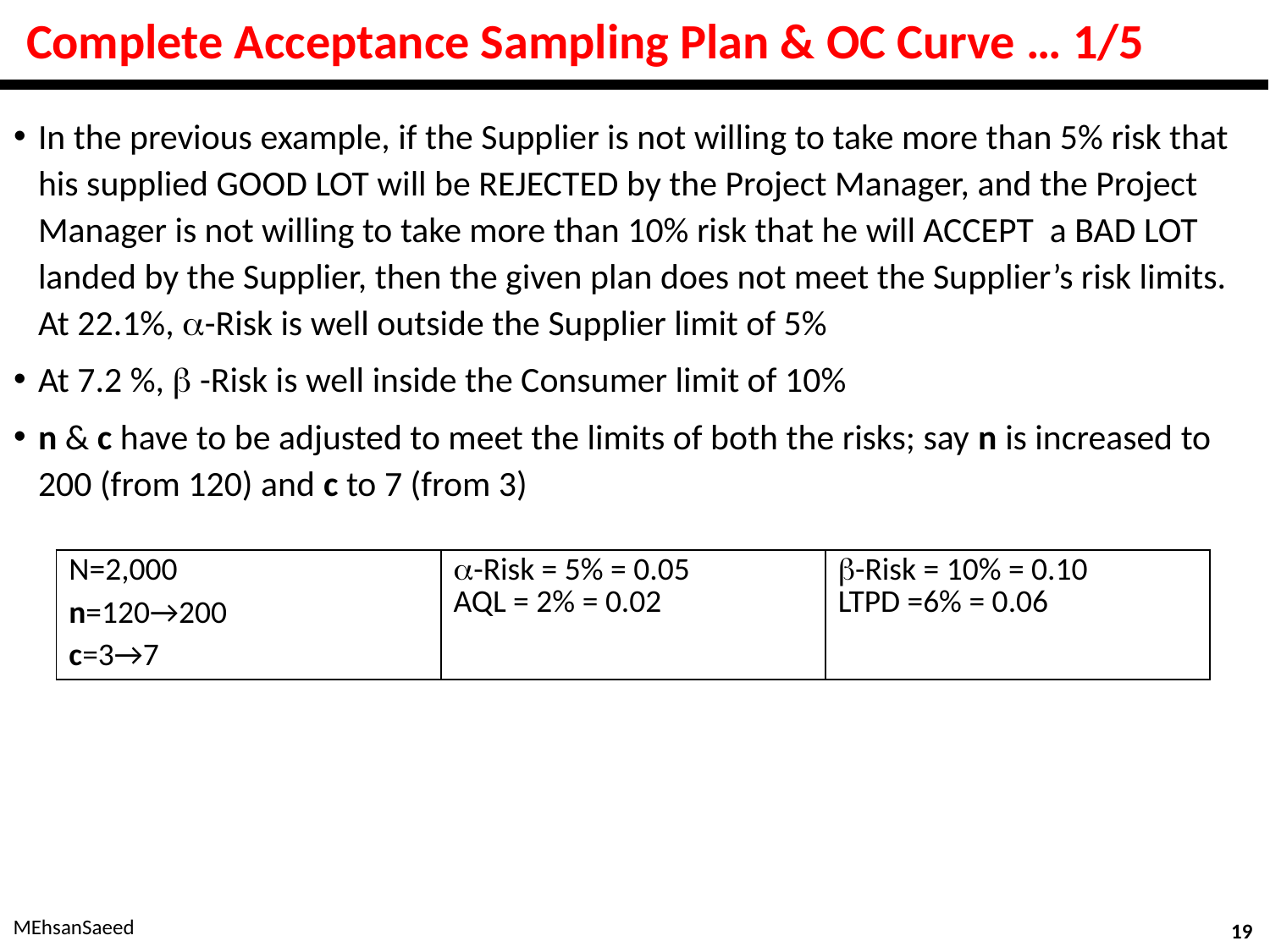

# Complete Acceptance Sampling Plan & OC Curve … 1/5
In the previous example, if the Supplier is not willing to take more than 5% risk that his supplied GOOD LOT will be REJECTED by the Project Manager, and the Project Manager is not willing to take more than 10% risk that he will ACCEPT  a BAD LOT landed by the Supplier, then the given plan does not meet the Supplier’s risk limits. At 22.1%, α-Risk is well outside the Supplier limit of 5%
At 7.2 %, β -Risk is well inside the Consumer limit of 10%
n & c have to be adjusted to meet the limits of both the risks; say n is increased to 200 (from 120) and c to 7 (from 3)

| N=2,000 n=120→200 c=3→7 | α-Risk = 5% = 0.05 AQL = 2% = 0.02 | β-Risk = 10% = 0.10 LTPD =6% = 0.06 |
| --- | --- | --- |
MEhsanSaeed
19